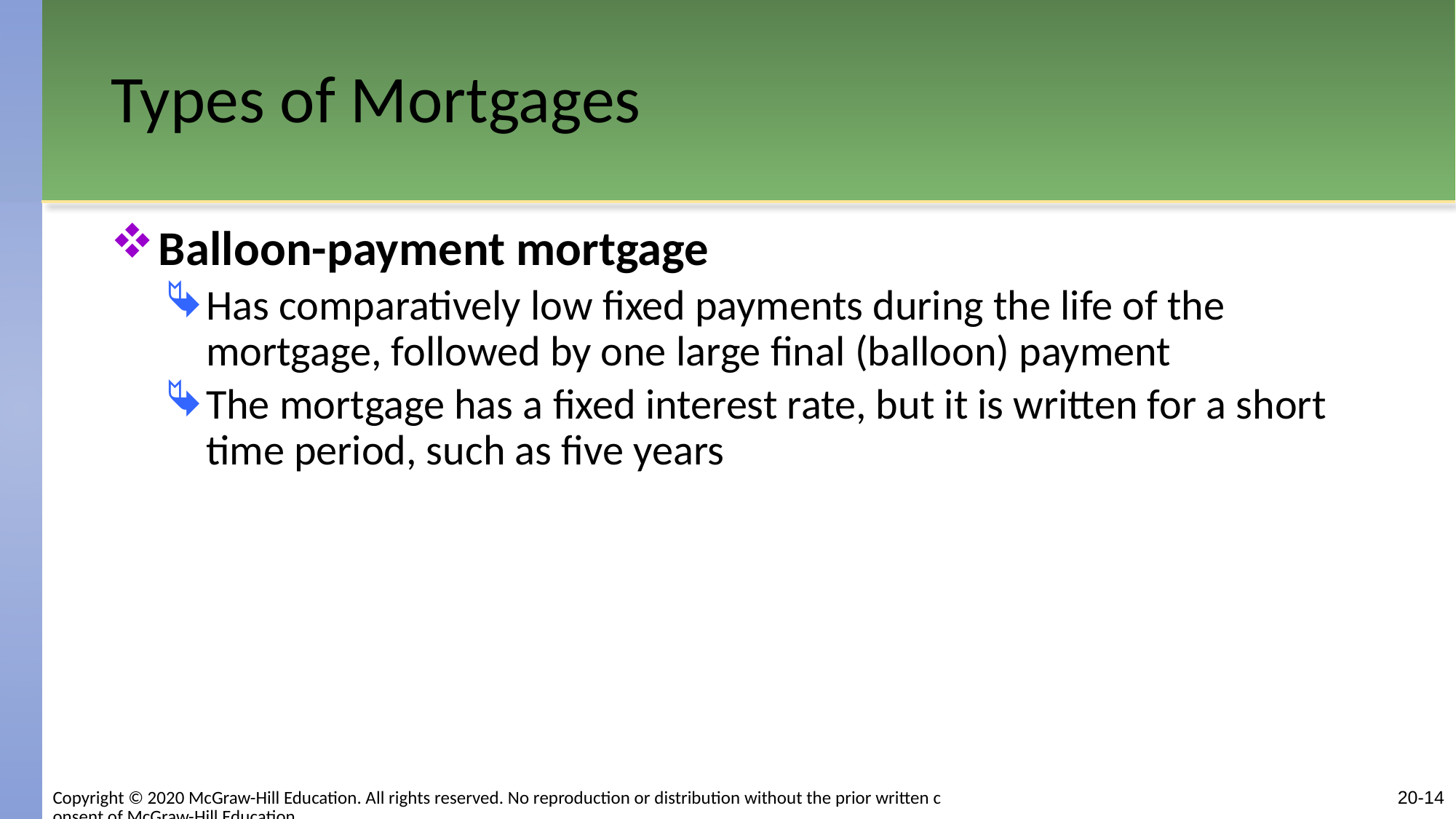

# Types of Mortgages
Balloon-payment mortgage
Has comparatively low fixed payments during the life of the mortgage, followed by one large final (balloon) payment
The mortgage has a fixed interest rate, but it is written for a short time period, such as five years
Copyright © 2020 McGraw-Hill Education. All rights reserved. No reproduction or distribution without the prior written consent of McGraw-Hill Education.
20-14